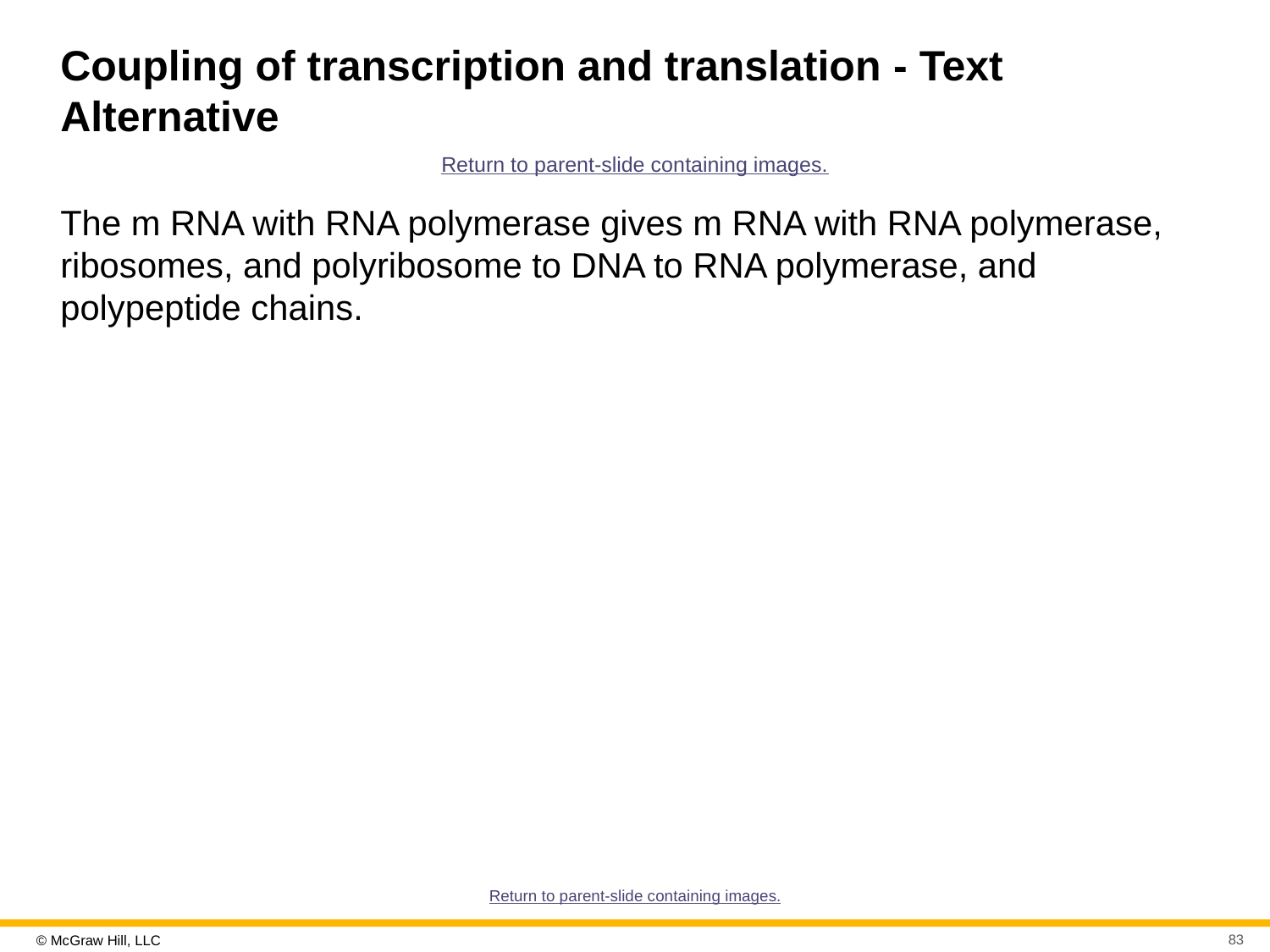

# Coupling of transcription and translation - Text Alternative
Return to parent-slide containing images.
The m RNA with RNA polymerase gives m RNA with RNA polymerase, ribosomes, and polyribosome to DNA to RNA polymerase, and polypeptide chains.
Return to parent-slide containing images.
83